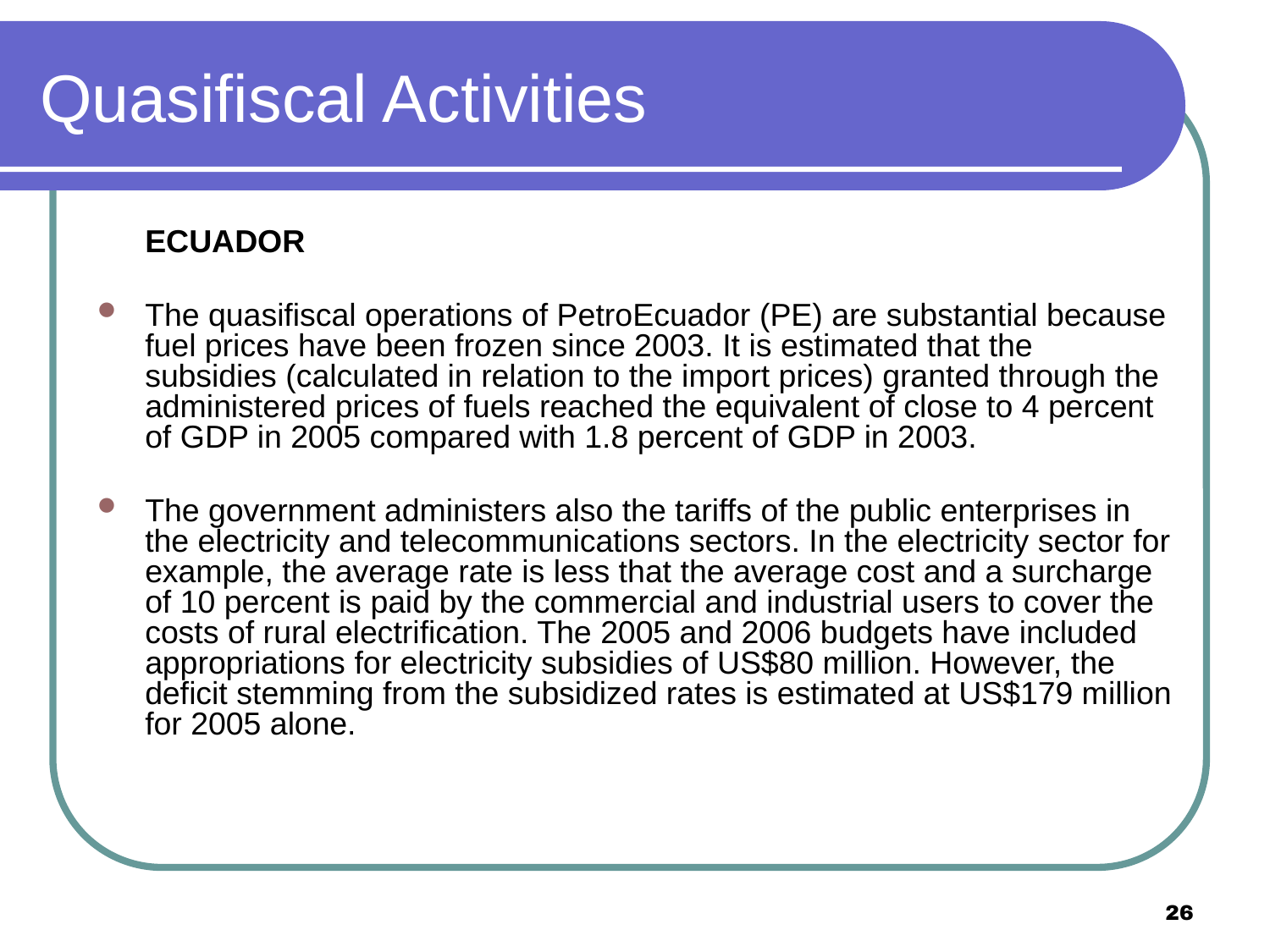

# Quasifiscal Activities
	ECUADOR

The quasifiscal operations of PetroEcuador (PE) are substantial because fuel prices have been frozen since 2003. It is estimated that the subsidies (calculated in relation to the import prices) granted through the administered prices of fuels reached the equivalent of close to 4 percent of GDP in 2005 compared with 1.8 percent of GDP in 2003.

The government administers also the tariffs of the public enterprises in the electricity and telecommunications sectors. In the electricity sector for example, the average rate is less that the average cost and a surcharge of 10 percent is paid by the commercial and industrial users to cover the costs of rural electrification. The 2005 and 2006 budgets have included appropriations for electricity subsidies of US$80 million. However, the deficit stemming from the subsidized rates is estimated at US$179 million for 2005 alone.
26